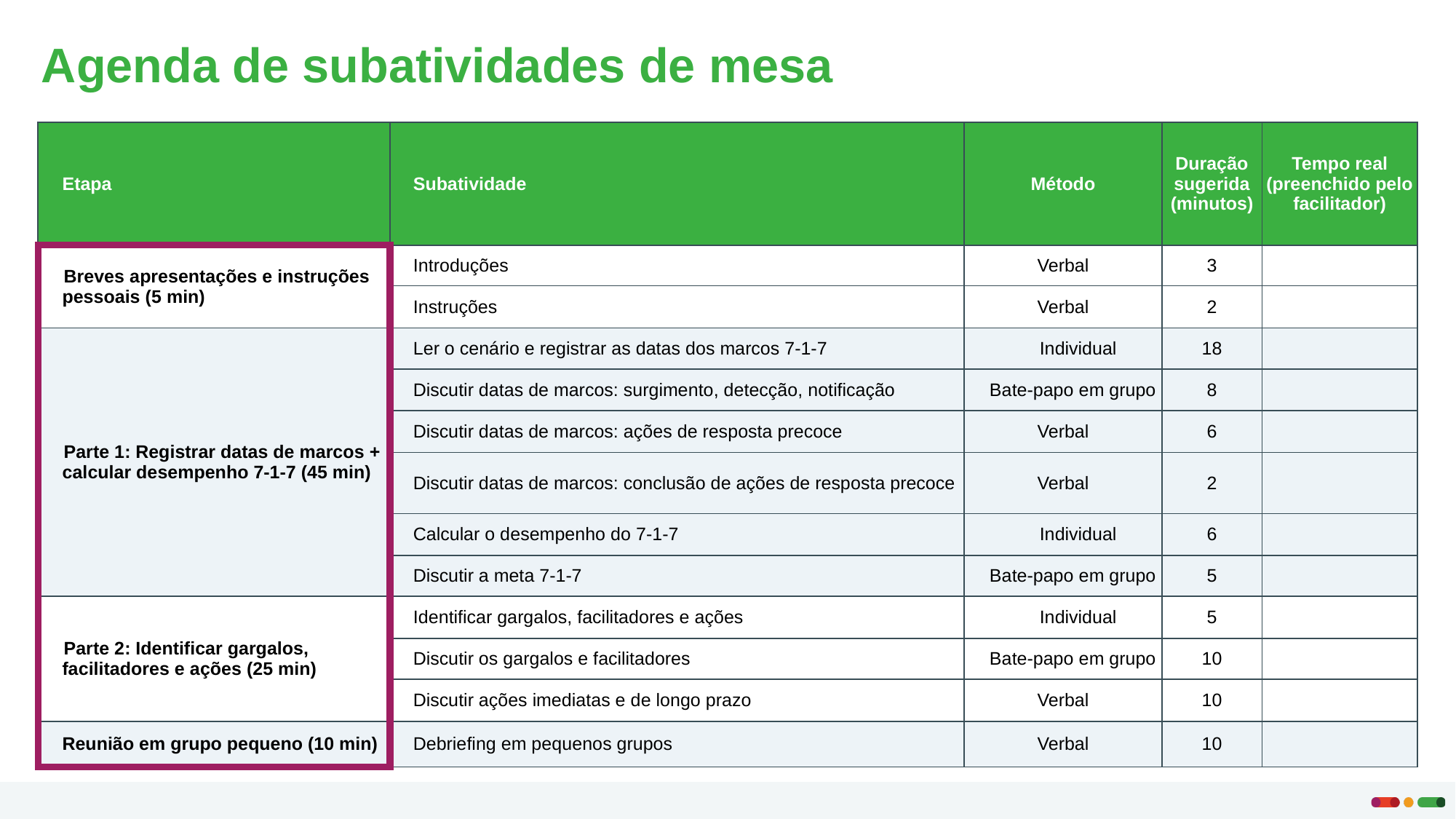

# Agenda de subatividades de mesa
| Etapa | Subatividade | Método | Duração sugerida (minutos) | Tempo real (preenchido pelo facilitador) |
| --- | --- | --- | --- | --- |
| Breves apresentações e instruções pessoais (5 min) | Introduções | Verbal | 3 |  |
|  | Instruções | Verbal | 2 |  |
| Parte 1: Registrar datas de marcos + calcular desempenho 7-1-7 (45 min) | Ler o cenário e registrar as datas dos marcos 7-1-7 | Individual | 18 |  |
|  | Discutir datas de marcos: surgimento, detecção, notificação | Bate-papo em grupo | 8 |  |
|  | Discutir datas de marcos: ações de resposta precoce | Verbal | 6 |  |
|  | Discutir datas de marcos: conclusão de ações de resposta precoce | Verbal | 2 |  |
|  | Calcular o desempenho do 7-1-7 | Individual | 6 |  |
|  | Discutir a meta 7-1-7 | Bate-papo em grupo | 5 |  |
| Parte 2: Identificar gargalos, facilitadores e ações (25 min) | Identificar gargalos, facilitadores e ações | Individual | 5 |  |
|  | Discutir os gargalos e facilitadores | Bate-papo em grupo | 10 |  |
|  | Discutir ações imediatas e de longo prazo | Verbal | 10 |  |
| Reunião em grupo pequeno (10 min) | Debriefing em pequenos grupos | Verbal | 10 |  |